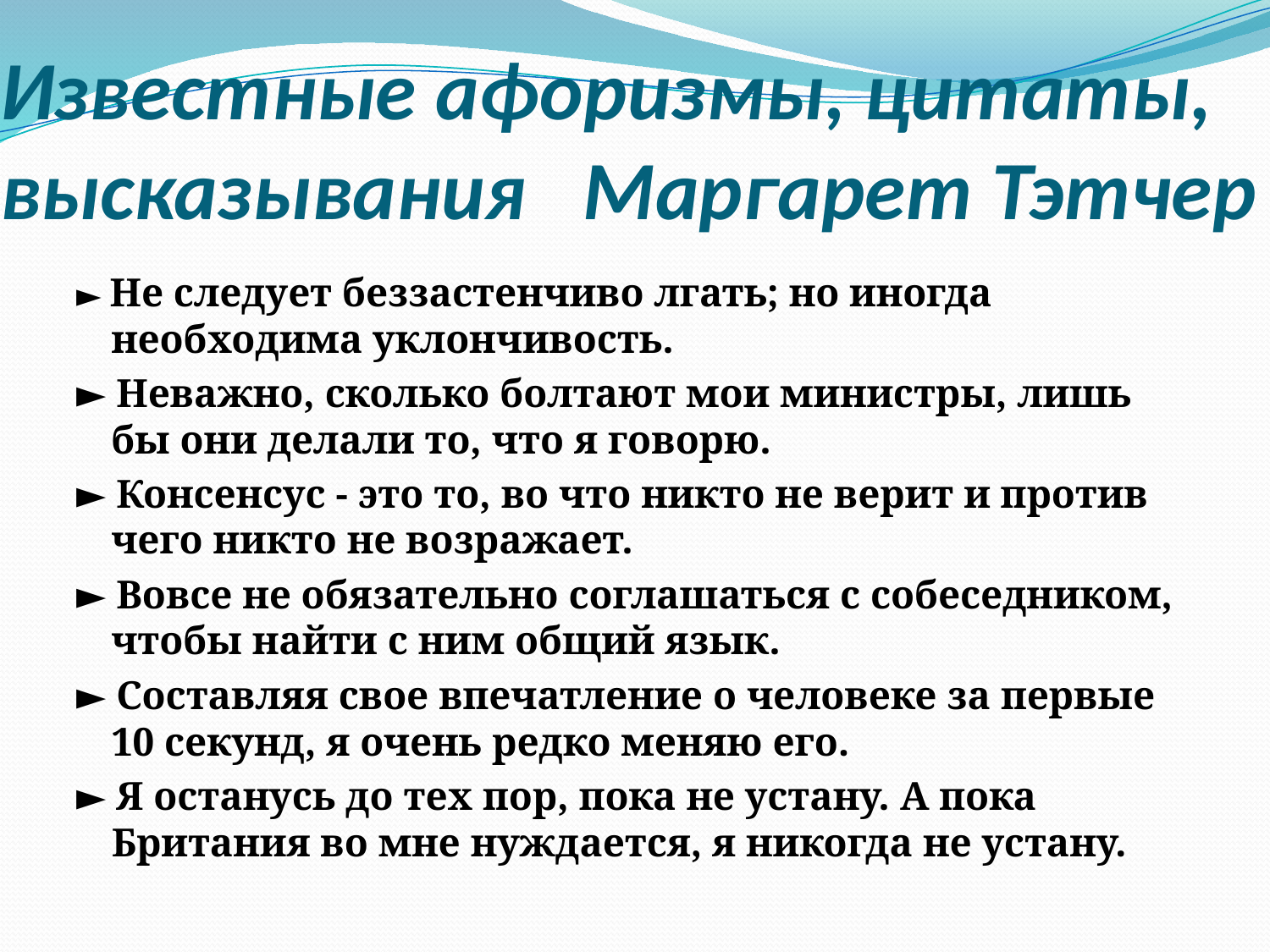

# Известные афоризмы, цитаты, высказывания   Маргарет Тэтчер
► Не следует беззастенчиво лгать; но иногда необходима уклончивость.
► Неважно, сколько болтают мои министры, лишь бы они делали то, что я говорю.
► Консенсус - это то, во что никто не верит и против чего никто не возражает.
► Вовсе не обязательно соглашаться с собеседником, чтобы найти с ним общий язык.
► Составляя свое впечатление о человеке за первые 10 секунд, я очень редко меняю его.
► Я останусь до тех пор, пока не устану. А пока Британия во мне нуждается, я никогда не устану.